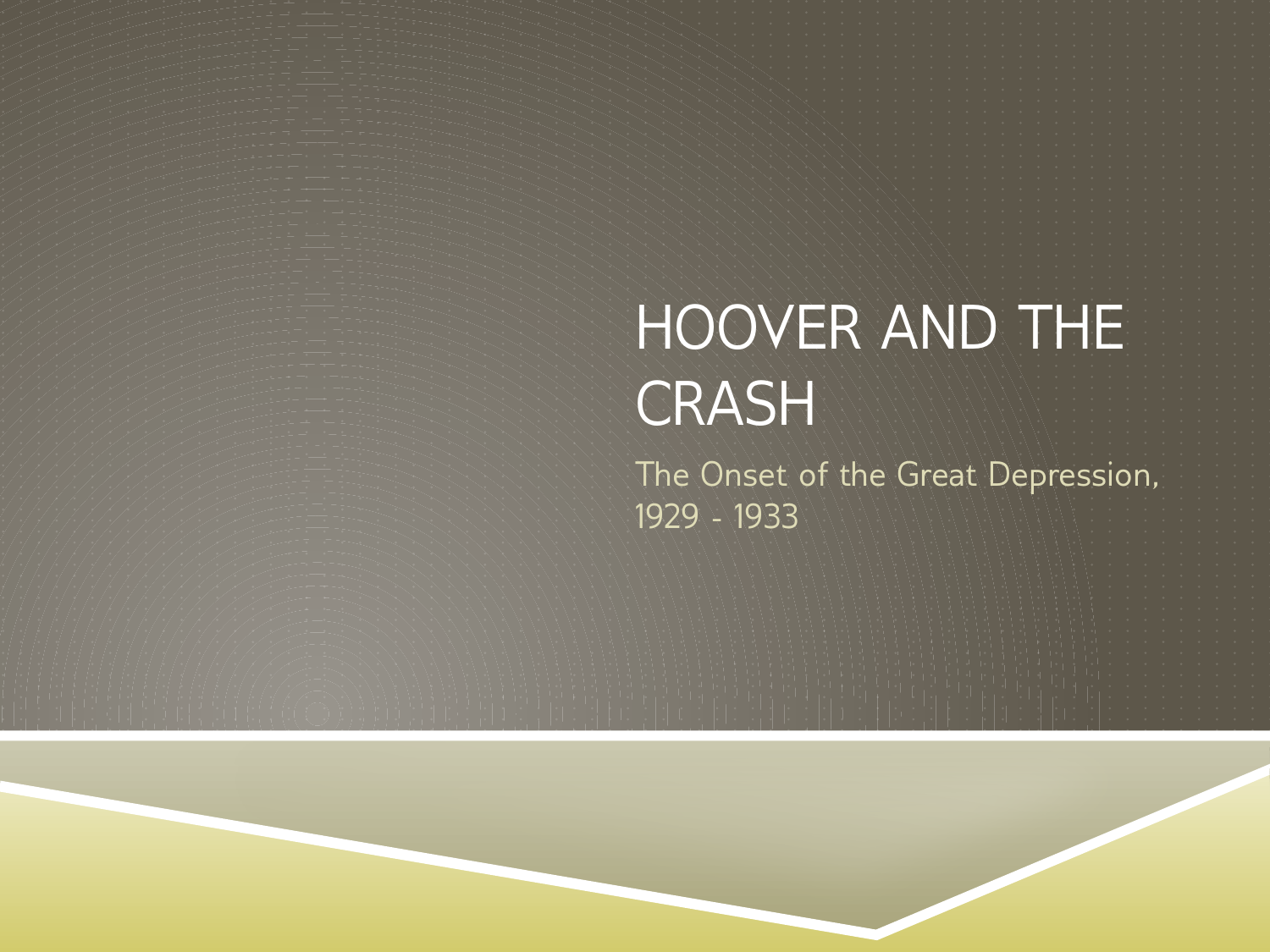

# Hoover and the Crash
The Onset of the Great Depression, 1929 - 1933